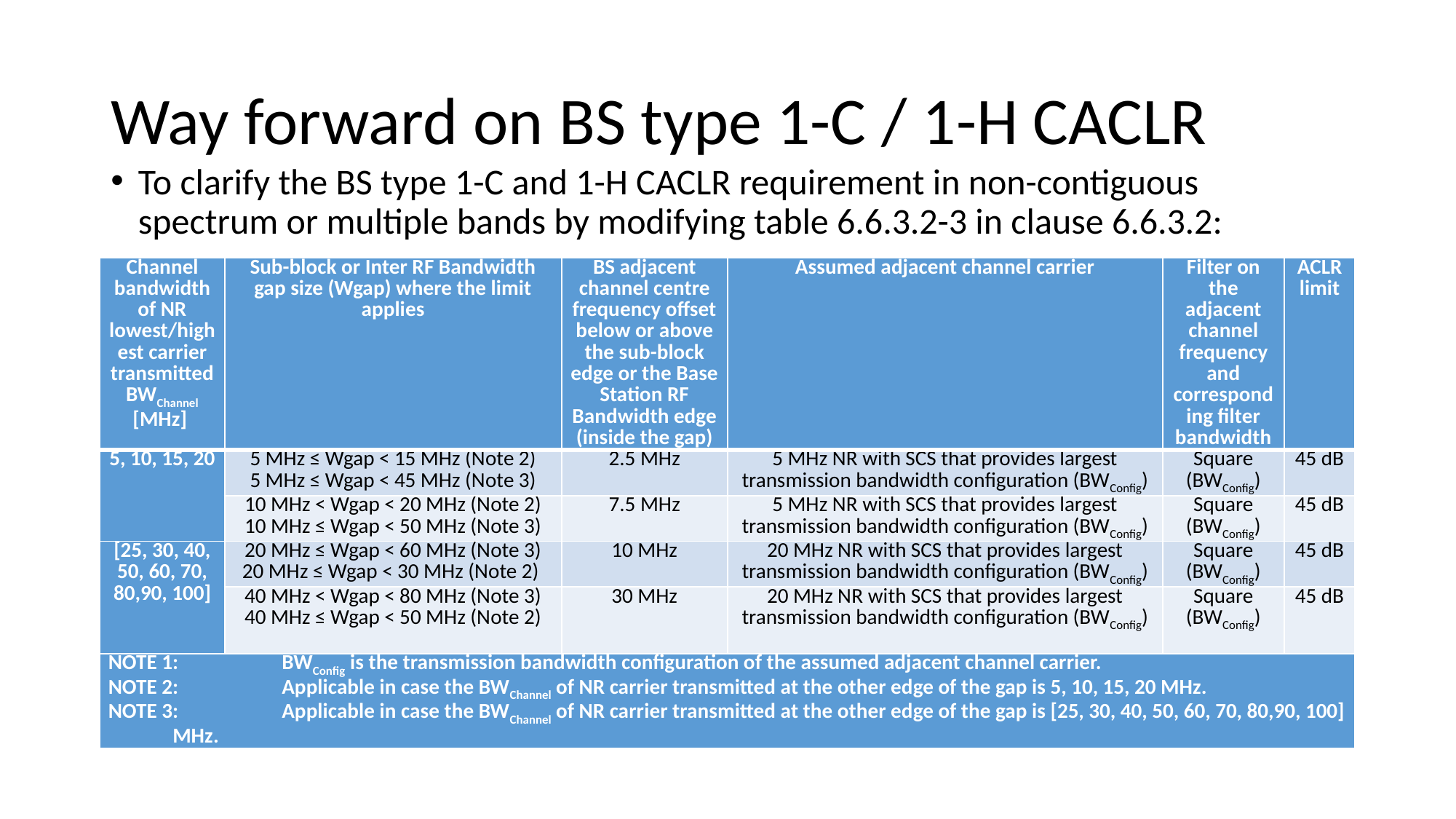

# Way forward on BS type 1-C / 1-H CACLR
To clarify the BS type 1-C and 1-H CACLR requirement in non-contiguous spectrum or multiple bands by modifying table 6.6.3.2-3 in clause 6.6.3.2:
| Channel bandwidth of NR lowest/highest carrier transmitted BWChannel [MHz] | Sub-block or Inter RF Bandwidth gap size (Wgap) where the limit applies | BS adjacent channel centre frequency offset below or above the sub-block edge or the Base Station RF Bandwidth edge (inside the gap) | Assumed adjacent channel carrier | Filter on the adjacent channel frequency and corresponding filter bandwidth | ACLR limit |
| --- | --- | --- | --- | --- | --- |
| 5, 10, 15, 20 | 5 MHz ≤ Wgap < 15 MHz (Note 2) 5 MHz ≤ Wgap < 45 MHz (Note 3) | 2.5 MHz | 5 MHz NR with SCS that provides largest transmission bandwidth configuration (BWConfig) | Square (BWConfig) | 45 dB |
|  | 10 MHz < Wgap < 20 MHz (Note 2) 10 MHz ≤ Wgap < 50 MHz (Note 3) | 7.5 MHz | 5 MHz NR with SCS that provides largest transmission bandwidth configuration (BWConfig) | Square (BWConfig) | 45 dB |
| [25, 30, 40, 50, 60, 70, 80,90, 100] | 20 MHz ≤ Wgap < 60 MHz (Note 3) 20 MHz ≤ Wgap < 30 MHz (Note 2) | 10 MHz | 20 MHz NR with SCS that provides largest transmission bandwidth configuration (BWConfig) | Square (BWConfig) | 45 dB |
|  | 40 MHz < Wgap < 80 MHz (Note 3) 40 MHz ≤ Wgap < 50 MHz (Note 2) | 30 MHz | 20 MHz NR with SCS that provides largest transmission bandwidth configuration (BWConfig) | Square (BWConfig) | 45 dB |
| NOTE 1: BWConfig is the transmission bandwidth configuration of the assumed adjacent channel carrier. NOTE 2: Applicable in case the BWChannel of NR carrier transmitted at the other edge of the gap is 5, 10, 15, 20 MHz. NOTE 3: Applicable in case the BWChannel of NR carrier transmitted at the other edge of the gap is [25, 30, 40, 50, 60, 70, 80,90, 100] MHz. |  |  |  |  |  |